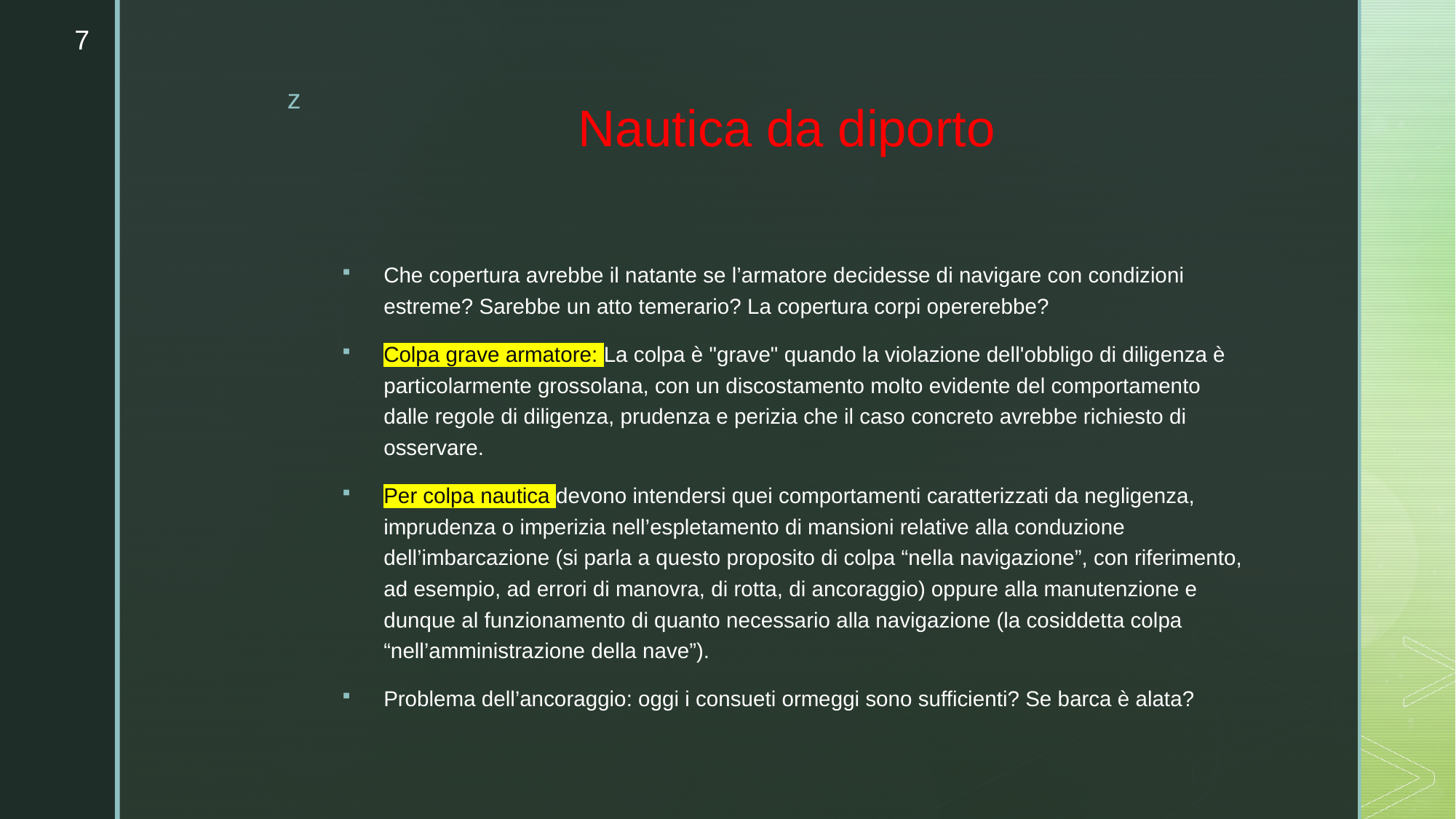

7
# Nautica da diporto
Che copertura avrebbe il natante se l’armatore decidesse di navigare con condizioni estreme? Sarebbe un atto temerario? La copertura corpi opererebbe?
Colpa grave armatore: La colpa è "grave" quando la violazione dell'obbligo di diligenza è particolarmente grossolana, con un discostamento molto evidente del comportamento dalle regole di diligenza, prudenza e perizia che il caso concreto avrebbe richiesto di osservare.
Per colpa nautica devono intendersi quei comportamenti caratterizzati da negligenza, imprudenza o imperizia nell’espletamento di mansioni relative alla conduzione dell’imbarcazione (si parla a questo proposito di colpa “nella navigazione”, con riferimento, ad esempio, ad errori di manovra, di rotta, di ancoraggio) oppure alla manutenzione e dunque al funzionamento di quanto necessario alla navigazione (la cosiddetta colpa “nell’amministrazione della nave”).
Problema dell’ancoraggio: oggi i consueti ormeggi sono sufficienti? Se barca è alata?